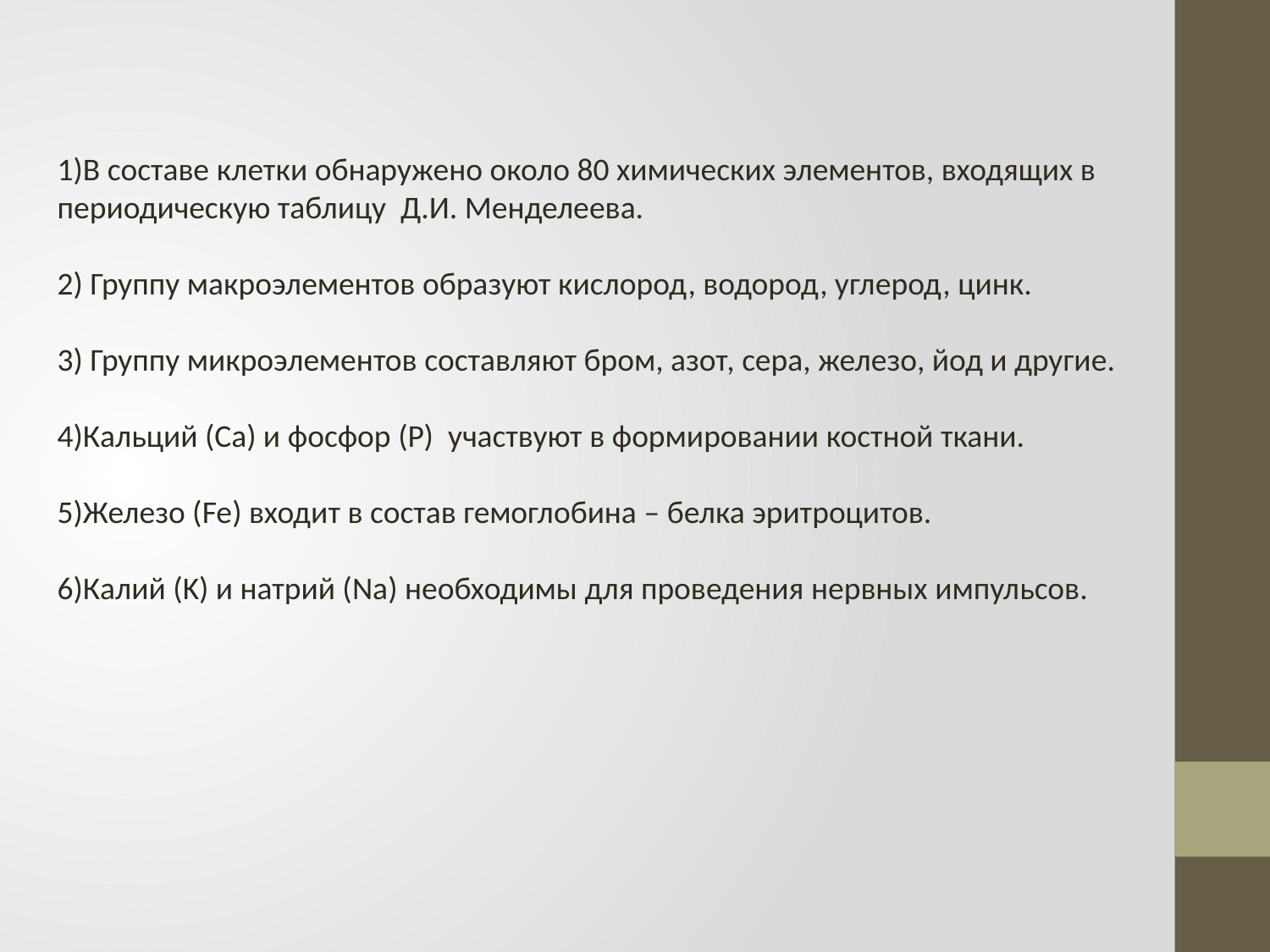

1)В составе клетки обнаружено около 80 химических элементов, входящих в
периодическую таблицу  Д.И. Менделеева.

2) Группу макроэлементов образуют кислород, водород, углерод, цинк.

3) Группу микроэлементов составляют бром, азот, сера, железо, йод и другие.

4)Кальций (Са) и фосфор (Р)  участвуют в формировании костной ткани.

5)Железо (Fe) входит в состав гемоглобина – белка эритроцитов.

6)Калий (K) и натрий (Na) необходимы для проведения нервных импульсов.